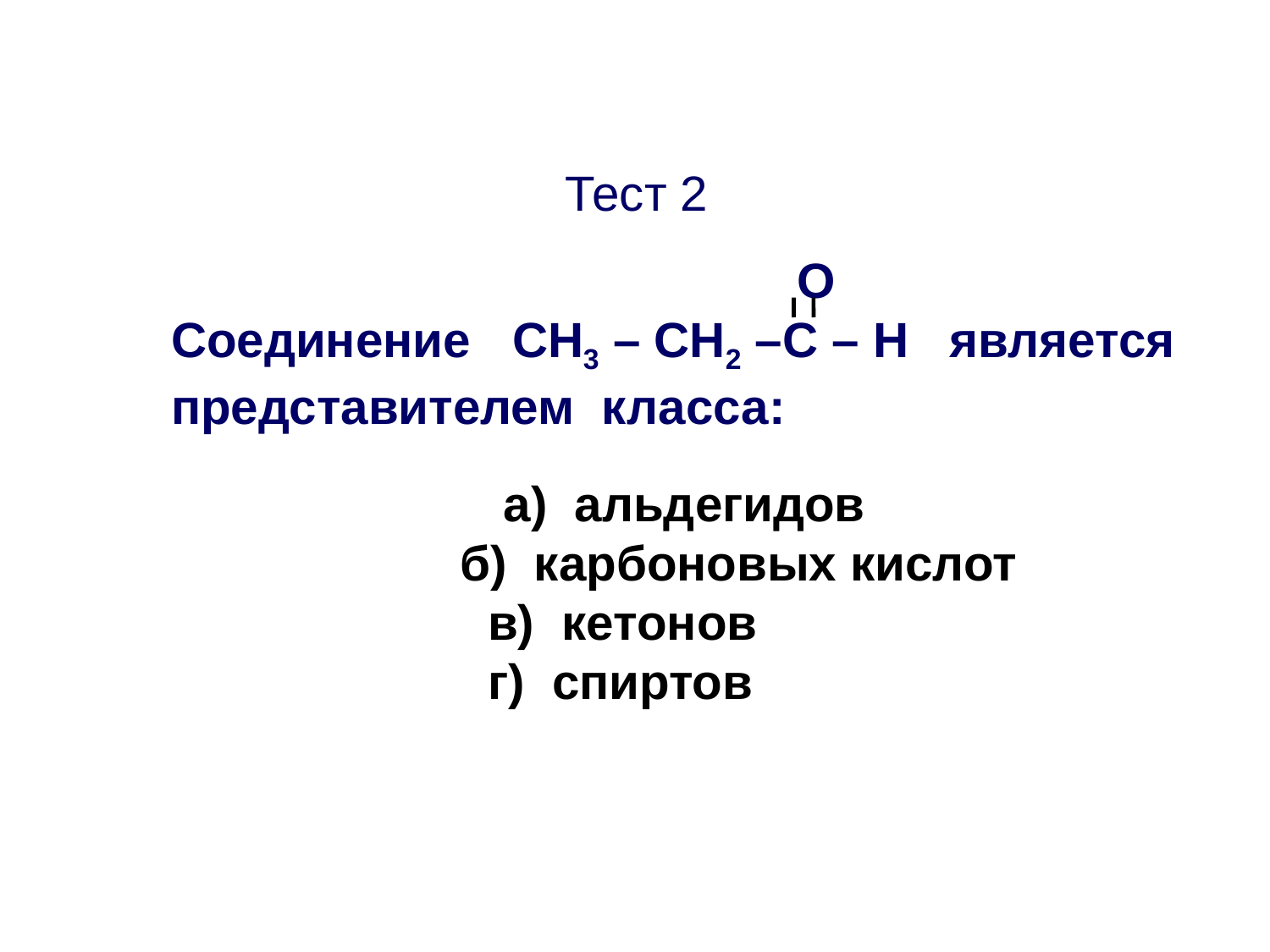

# Тест 2

                                                                           О
   Соединение   CН3 – СН2 –С – Н   является
   представителем  класса:

                                          а)  альдегидов
                 б)  карбоновых кислот
                          в)  кетонов
                          г)  спиртов